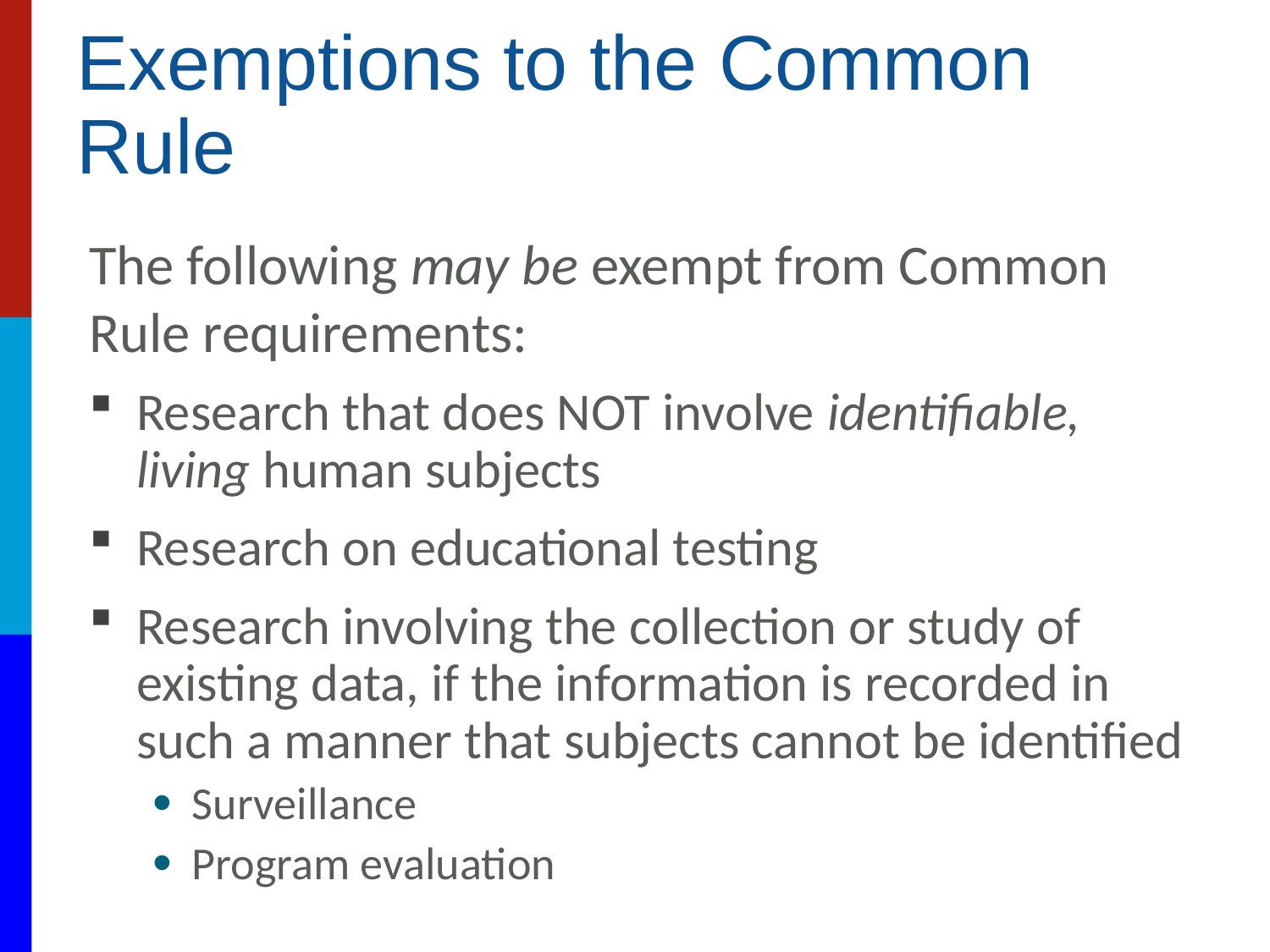

# Exemptions to the Common Rule
The following may be exempt from Common Rule requirements:
Research that does NOT involve identifiable, living human subjects
Research on educational testing
Research involving the collection or study of existing data, if the information is recorded in such a manner that subjects cannot be identified
Surveillance
Program evaluation